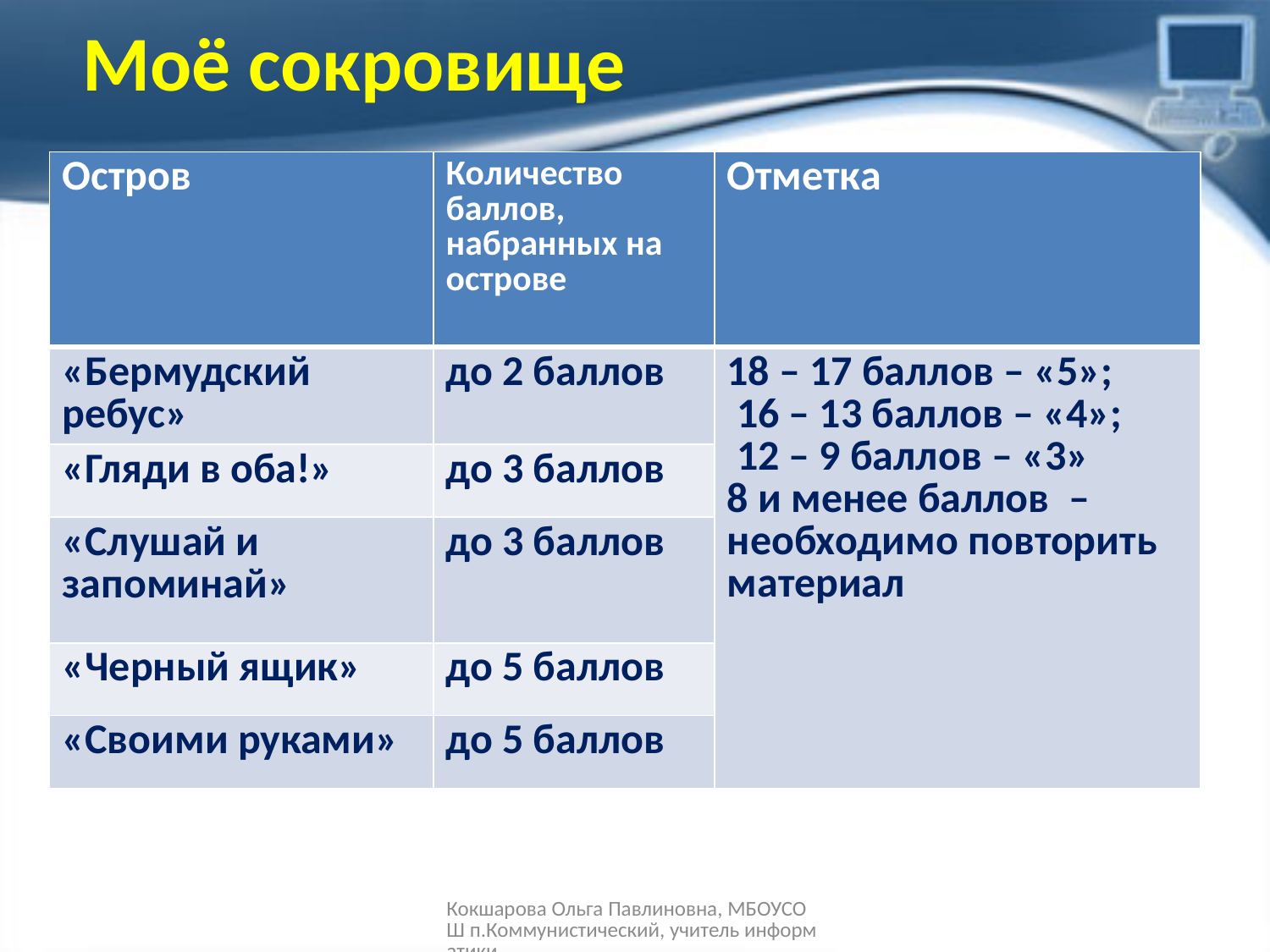

# Моё сокровище
| Остров | Количество баллов, набранных на острове | Отметка |
| --- | --- | --- |
| «Бермудский ребус» | до 2 баллов | 18 – 17 баллов – «5»; 16 – 13 баллов – «4»; 12 – 9 баллов – «3» 8 и менее баллов – необходимо повторить материал |
| «Гляди в оба!» | до 3 баллов |  |
| «Слушай и запоминай» | до 3 баллов |  |
| «Черный ящик» | до 5 баллов |  |
| «Своими руками» | до 5 баллов |  |
Кокшарова Ольга Павлиновна, МБОУСОШ п.Коммунистический, учитель информатики